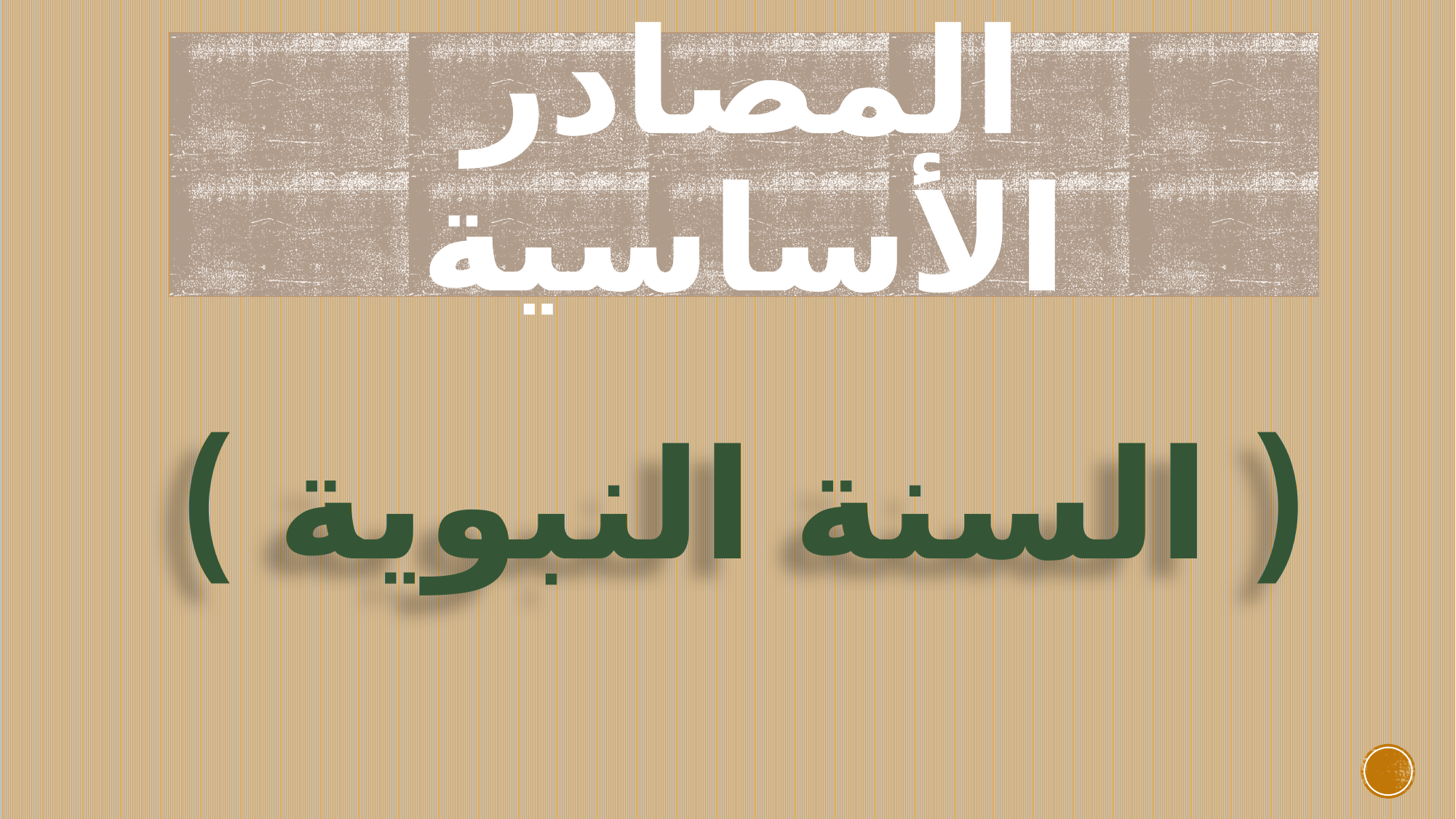

# المصادر الأساسية

( السنة النبوية )